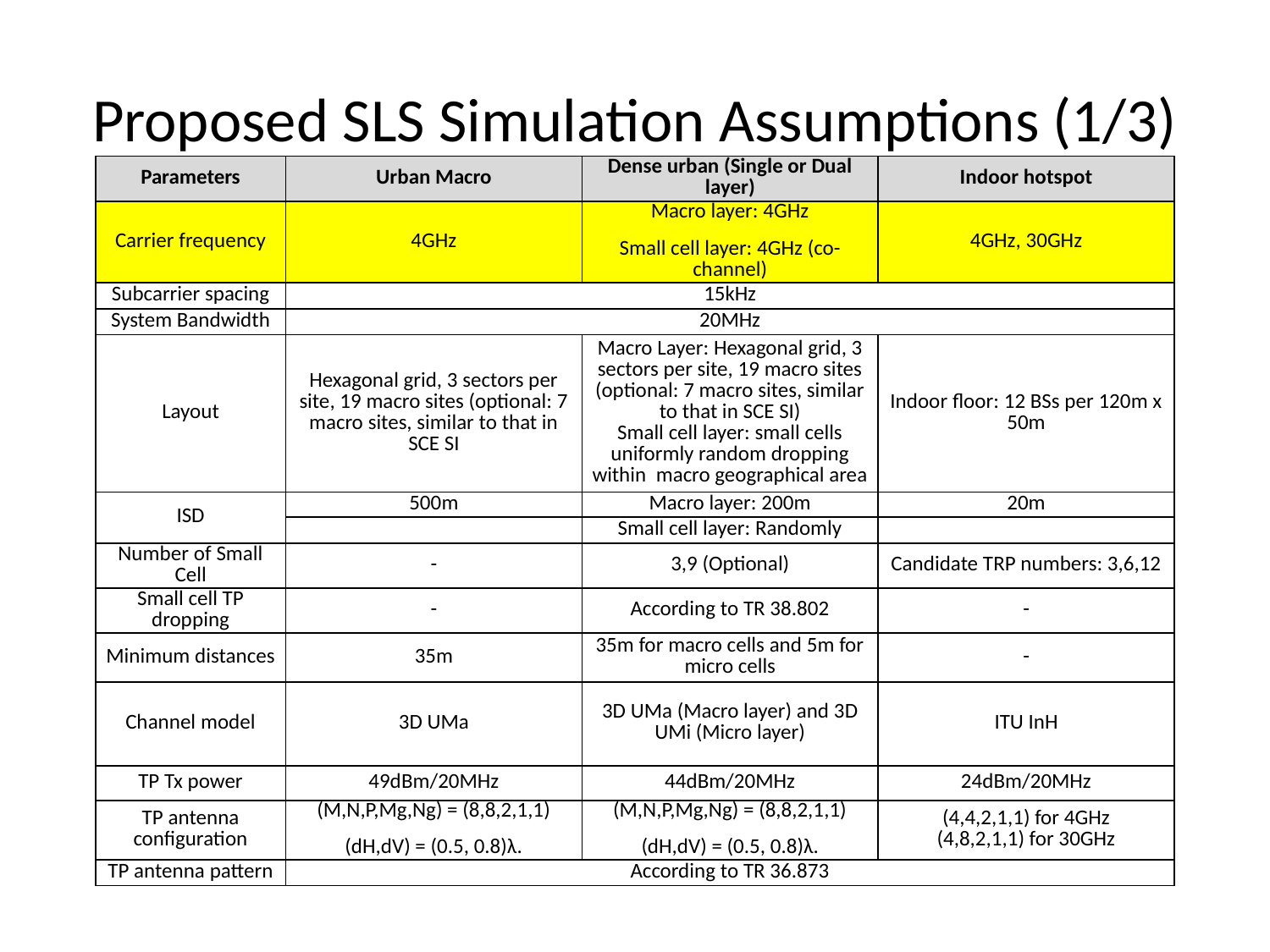

# Proposed SLS Simulation Assumptions (1/3)
| Parameters | Urban Macro | Dense urban (Single or Dual layer) | Indoor hotspot |
| --- | --- | --- | --- |
| Carrier frequency | 4GHz | Macro layer: 4GHz Small cell layer: 4GHz (co-channel) | 4GHz, 30GHz |
| Subcarrier spacing | 15kHz |  |  |
| System Bandwidth | 20MHz |  |  |
| Layout | Hexagonal grid, 3 sectors per site, 19 macro sites (optional: 7 macro sites, similar to that in SCE SI | Macro Layer: Hexagonal grid, 3 sectors per site, 19 macro sites (optional: 7 macro sites, similar to that in SCE SI) Small cell layer: small cells uniformly random dropping within macro geographical area | Indoor floor: 12 BSs per 120m x 50m |
| ISD | 500m | Macro layer: 200m | 20m |
|  |  | Small cell layer: Randomly |  |
| Number of Small Cell | - | 3,9 (Optional) | Candidate TRP numbers: 3,6,12 |
| Small cell TP dropping | - | According to TR 38.802 | - |
| Minimum distances | 35m | 35m for macro cells and 5m for micro cells | - |
| Channel model | 3D UMa | 3D UMa (Macro layer) and 3D UMi (Micro layer) | ITU InH |
| TP Tx power | 49dBm/20MHz | 44dBm/20MHz | 24dBm/20MHz |
| TP antenna configuration | (M,N,P,Mg,Ng) = (8,8,2,1,1) (dH,dV) = (0.5, 0.8)λ. | (M,N,P,Mg,Ng) = (8,8,2,1,1) (dH,dV) = (0.5, 0.8)λ. | (4,4,2,1,1) for 4GHz (4,8,2,1,1) for 30GHz |
| TP antenna pattern | According to TR 36.873 |  |  |